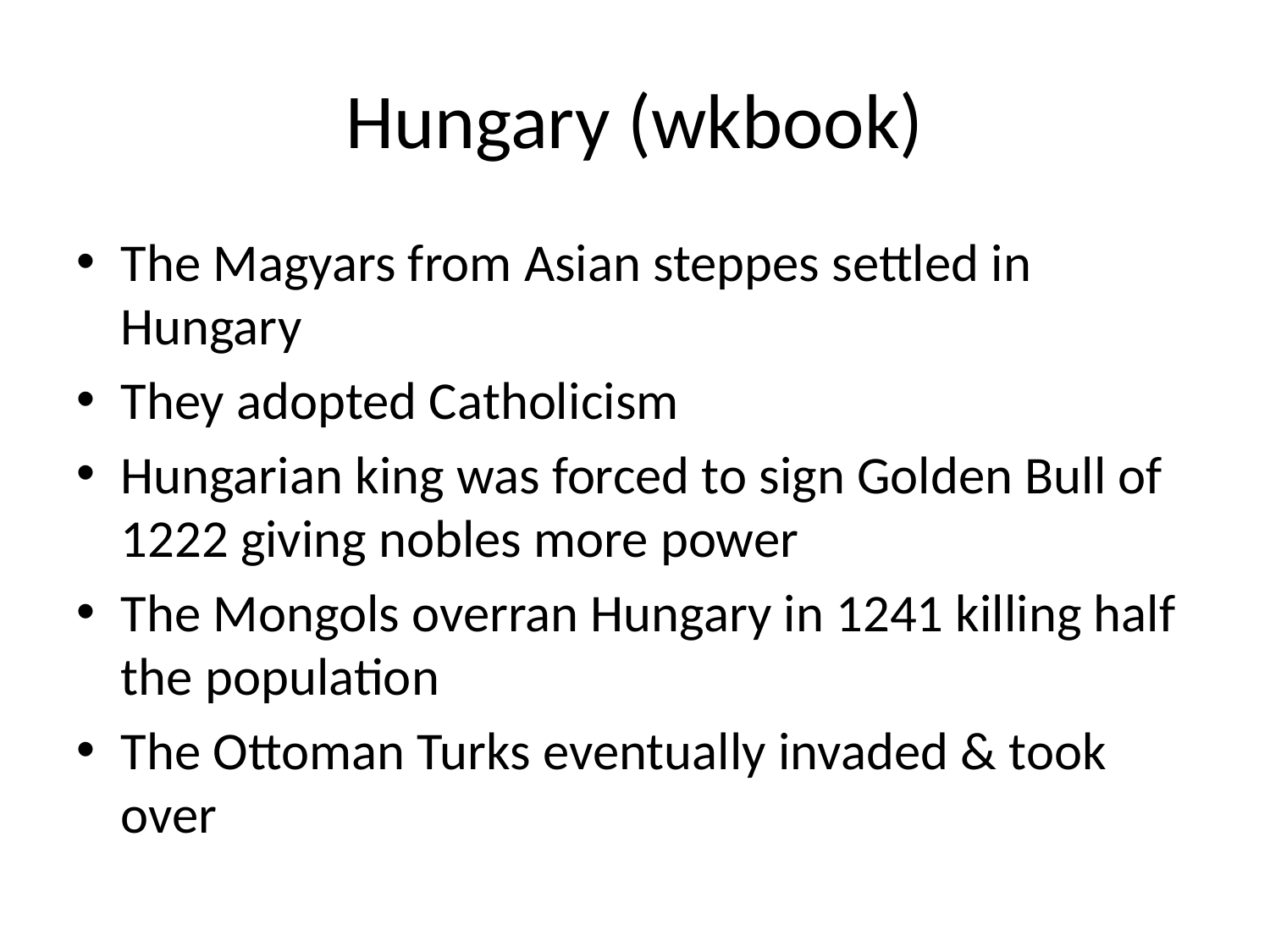

# Hungary (wkbook)
The Magyars from Asian steppes settled in Hungary
They adopted Catholicism
Hungarian king was forced to sign Golden Bull of 1222 giving nobles more power
The Mongols overran Hungary in 1241 killing half the population
The Ottoman Turks eventually invaded & took over